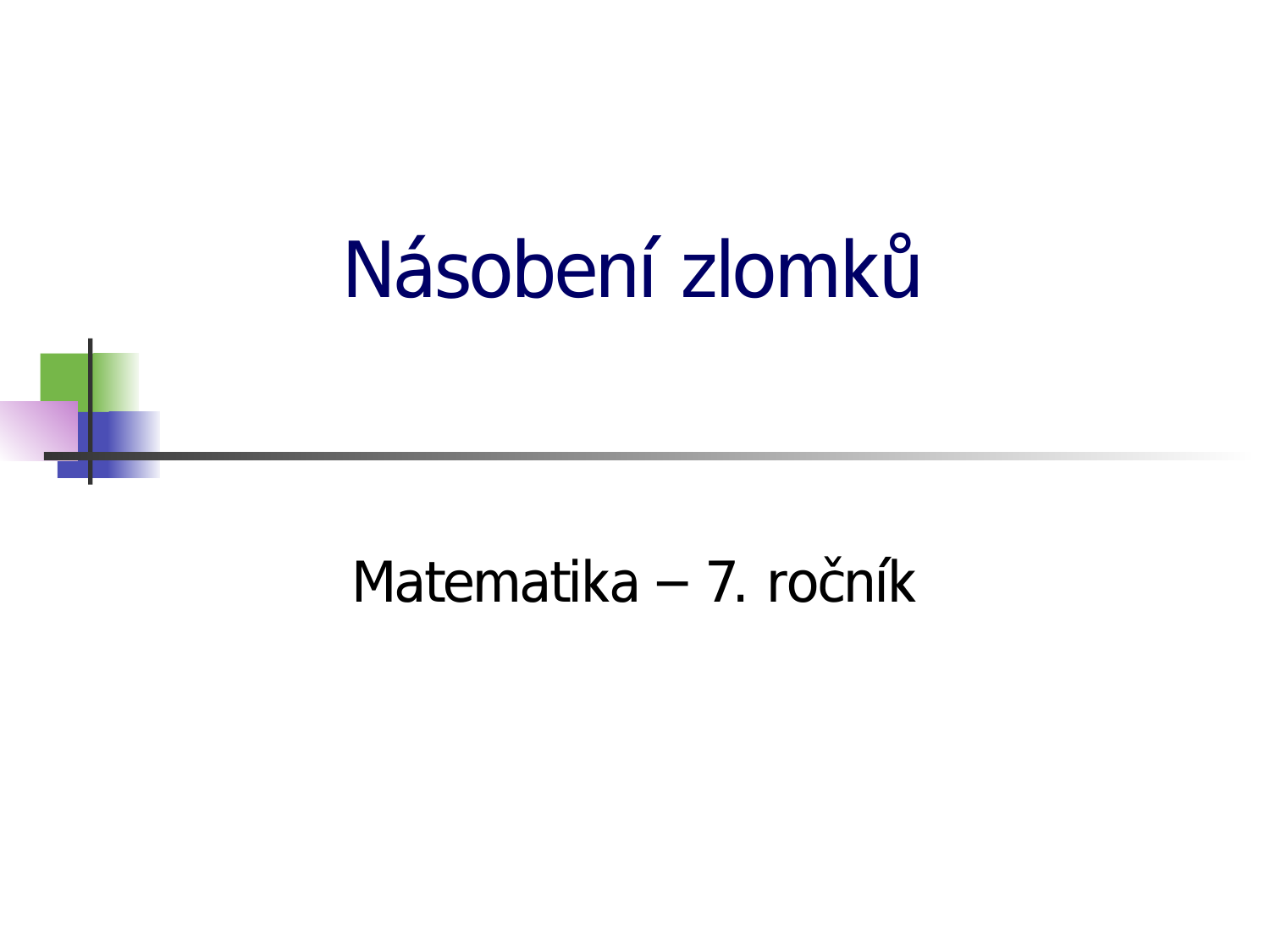

# Násobení zlomků
Matematika – 7. ročník